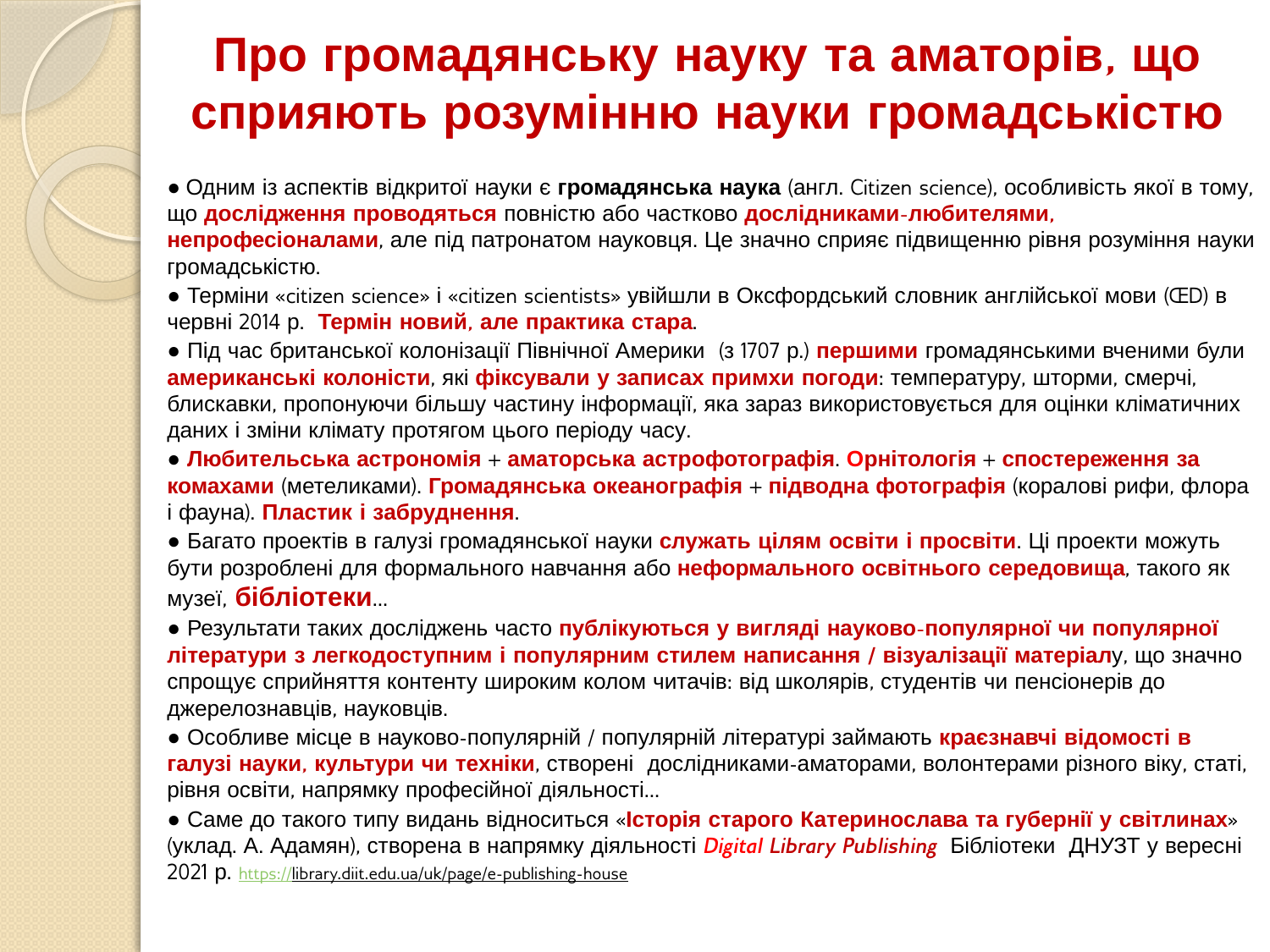

# Про громадянську науку та аматорів, що сприяють розумінню науки громадськістю
● Одним із аспектів відкритої науки є громадянська наука (англ. Citizen science), особливість якої в тому, що дослідження проводяться повністю або частково дослідниками-любителями, непрофесіоналами, але під патронатом науковця. Це значно сприяє підвищенню рівня розуміння науки громадськістю.
● Терміни «citizen science» і «citizen scientists» увійшли в Оксфордський словник англійської мови (OED) в червні 2014 р.  Термін новий, але практика стара.
● Під час британської колонізації Північної Америки  (з 1707 р.) першими громадянськими вченими були американські колоністи, які фіксували у записах примхи погоди: температуру, шторми, смерчі, блискавки, пропонуючи більшу частину інформації, яка зараз використовується для оцінки кліматичних даних і зміни клімату протягом цього періоду часу.
● Любительська астрономія + аматорська астрофотографія. Орнітологія + спостереження за комахами (метеликами). Громадянська океанографія + підводна фотографія (коралові рифи, флора і фауна). Пластик і забруднення.
● Багато проектів в галузі громадянської науки служать цілям освіти і просвіти. Ці проекти можуть бути розроблені для формального навчання або неформального освітнього середовища, такого як музеї, бібліотеки…
● Результати таких досліджень часто публікуються у вигляді науково-популярної чи популярної літератури з легкодоступним і популярним стилем написання / візуалізації матеріалу, що значно спрощує сприйняття контенту широким колом читачів: від школярів, студентів чи пенсіонерів до джерелознавців, науковців.
● Особливе місце в науково-популярній / популярній літературі займають краєзнавчі відомості в галузі науки, культури чи техніки, створені  дослідниками-аматорами, волонтерами різного віку, статі, рівня освіти, напрямку професійної діяльності…
● Саме до такого типу видань відноситься «Історія старого Катеринослава та губернії у світлинах» (уклад. А. Адамян), створена в напрямку діяльності Digital Library Publishing  Бібліотеки  ДНУЗТ у вересні 2021 р. https://library.diit.edu.ua/uk/page/e-publishing-house